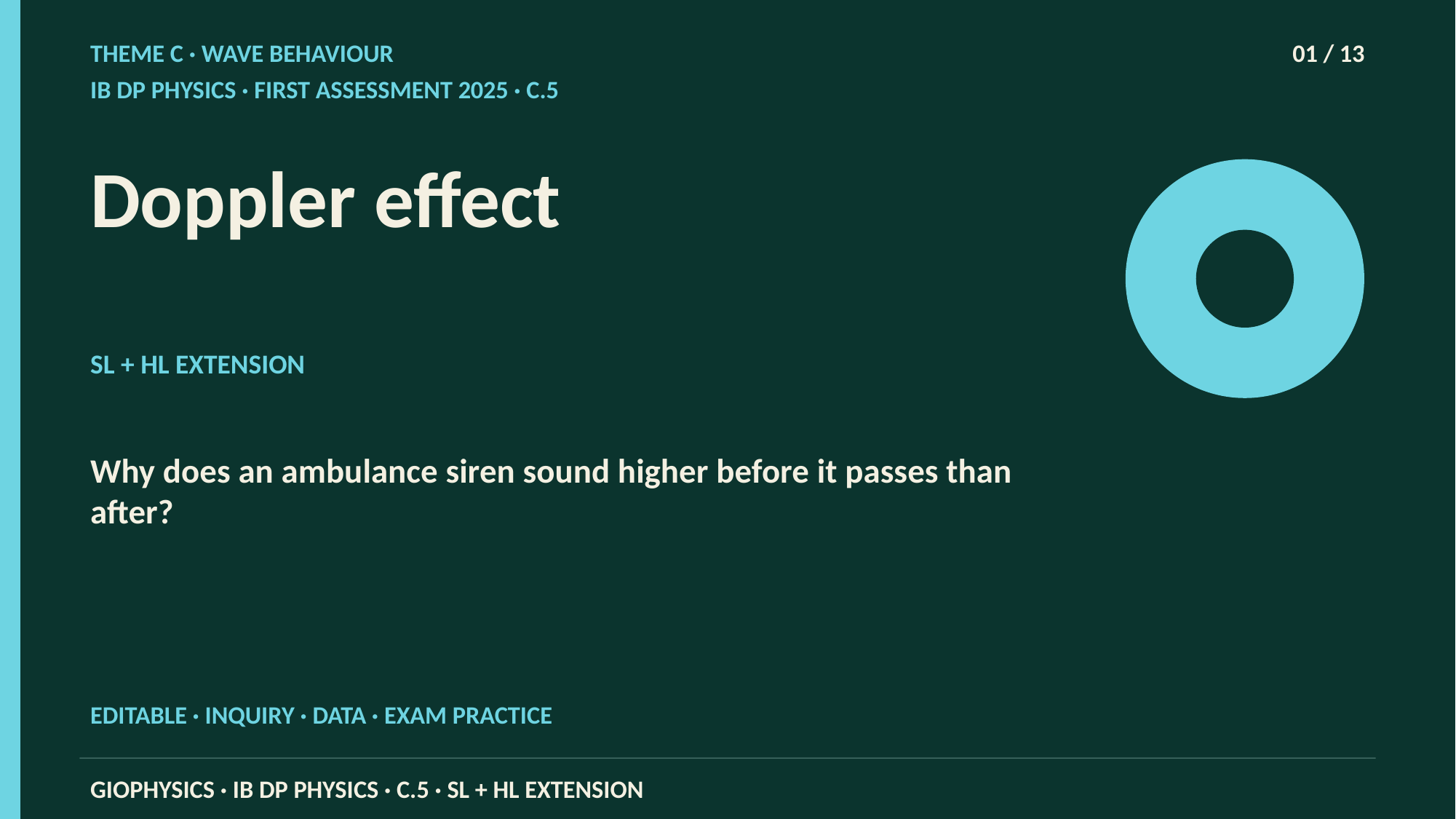

THEME C · WAVE BEHAVIOUR
01 / 13
IB DP PHYSICS · FIRST ASSESSMENT 2025 · C.5
Doppler effect

SL + HL EXTENSION
Why does an ambulance siren sound higher before it passes than after?
EDITABLE · INQUIRY · DATA · EXAM PRACTICE

GIOPHYSICS · IB DP PHYSICS · C.5 · SL + HL EXTENSION